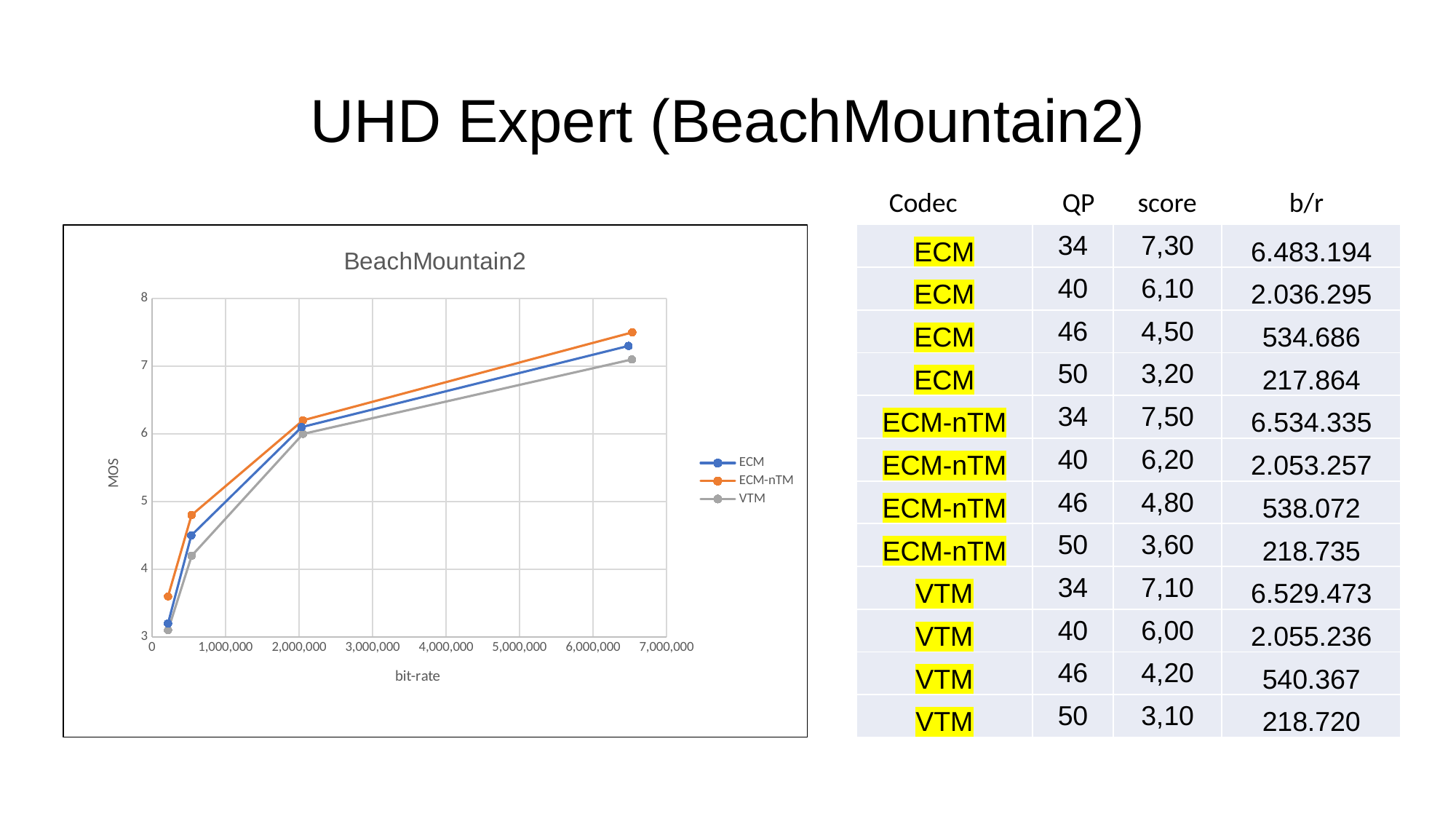

# UHD Expert (BeachMountain2)
  Codec                 QP       score               b/r

### Chart: BeachMountain2

| Category | ECM | ECM-nTM | VTM |
|---|---|---|---|
| ECM | 34 | 7,30 | 6.483.194 |
| --- | --- | --- | --- |
| ECM | 40 | 6,10 | 2.036.295 |
| ECM | 46 | 4,50 | 534.686 |
| ECM | 50 | 3,20 | 217.864 |
| ECM-nTM | 34 | 7,50 | 6.534.335 |
| ECM-nTM | 40 | 6,20 | 2.053.257 |
| ECM-nTM | 46 | 4,80 | 538.072 |
| ECM-nTM | 50 | 3,60 | 218.735 |
| VTM | 34 | 7,10 | 6.529.473 |
| VTM | 40 | 6,00 | 2.055.236 |
| VTM | 46 | 4,20 | 540.367 |
| VTM | 50 | 3,10 | 218.720 |